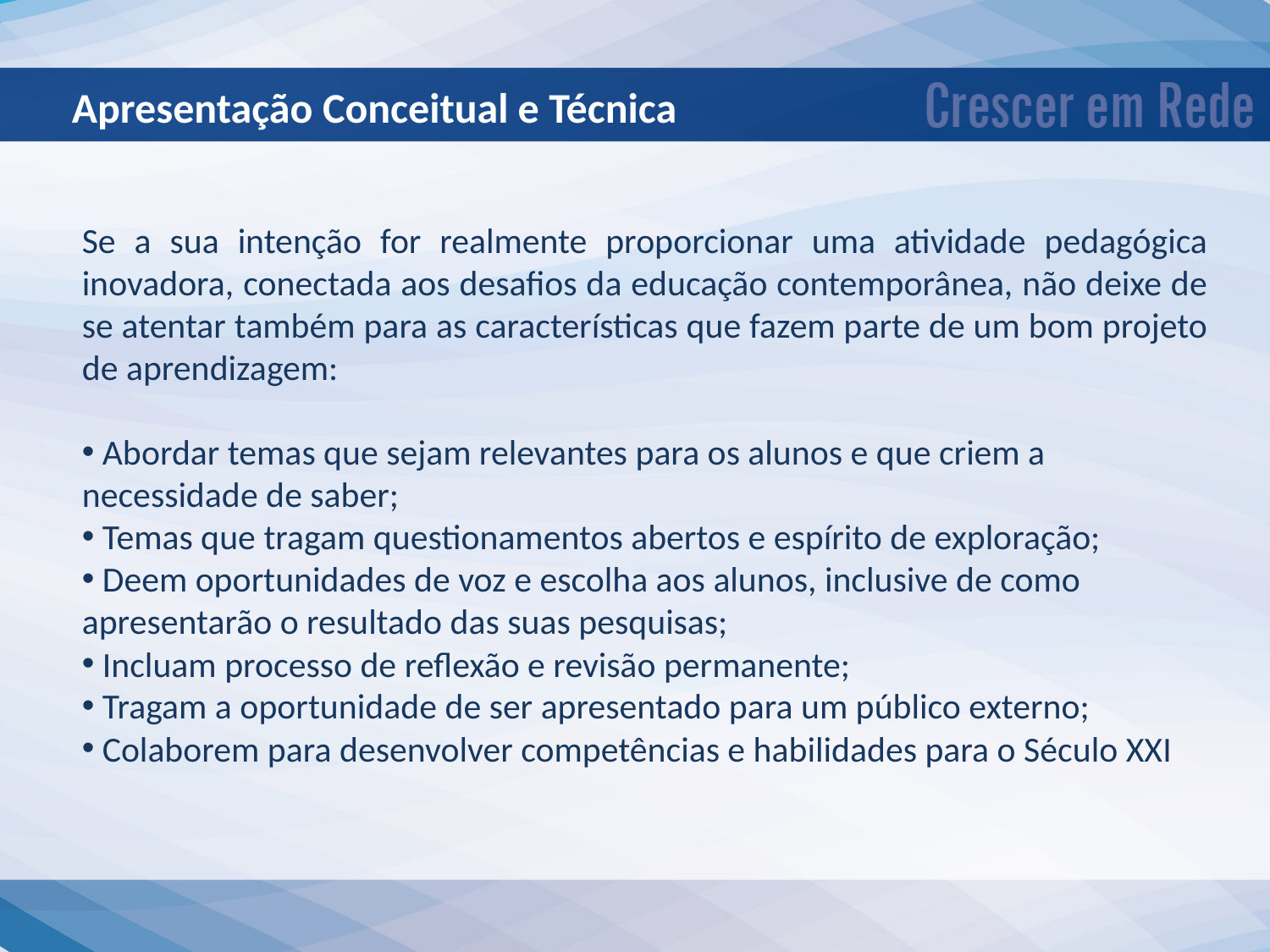

Apresentação Conceitual e Técnica
Se a sua intenção for realmente proporcionar uma atividade pedagógica inovadora, conectada aos desafios da educação contemporânea, não deixe de se atentar também para as características que fazem parte de um bom projeto de aprendizagem:

 Abordar temas que sejam relevantes para os alunos e que criem a necessidade de saber;
 Temas que tragam questionamentos abertos e espírito de exploração;
 Deem oportunidades de voz e escolha aos alunos, inclusive de como apresentarão o resultado das suas pesquisas;
 Incluam processo de reflexão e revisão permanente;
 Tragam a oportunidade de ser apresentado para um público externo;
 Colaborem para desenvolver competências e habilidades para o Século XXI